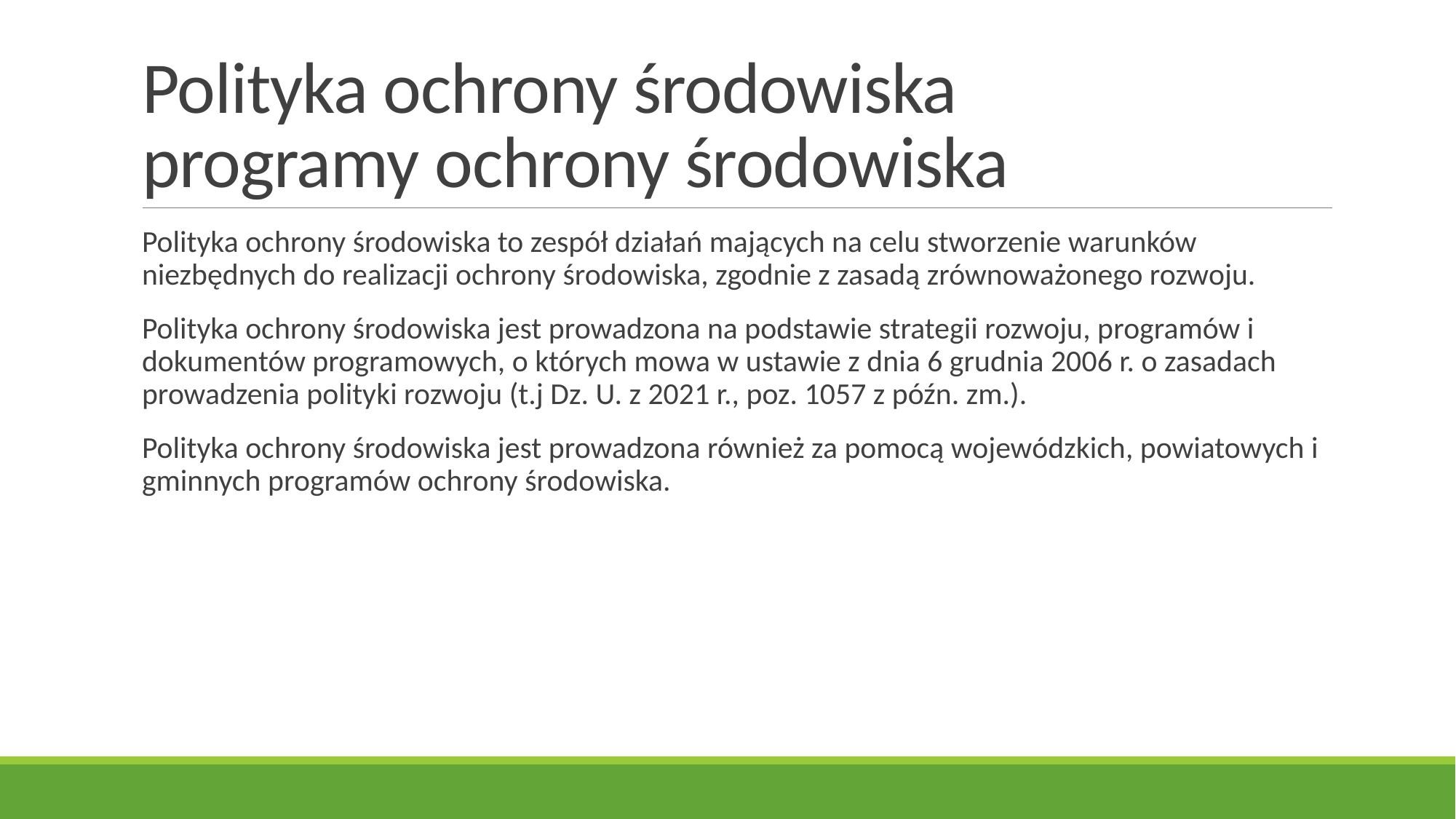

# Polityka ochrony środowiska programy ochrony środowiska
Polityka ochrony środowiska to zespół działań mających na celu stworzenie warunków niezbędnych do realizacji ochrony środowiska, zgodnie z zasadą zrównoważonego rozwoju.
Polityka ochrony środowiska jest prowadzona na podstawie strategii rozwoju, programów i dokumentów programowych, o których mowa w ustawie z dnia 6 grudnia 2006 r. o zasadach prowadzenia polityki rozwoju (t.j Dz. U. z 2021 r., poz. 1057 z późn. zm.).
Polityka ochrony środowiska jest prowadzona również za pomocą wojewódzkich, powiatowych i gminnych programów ochrony środowiska.